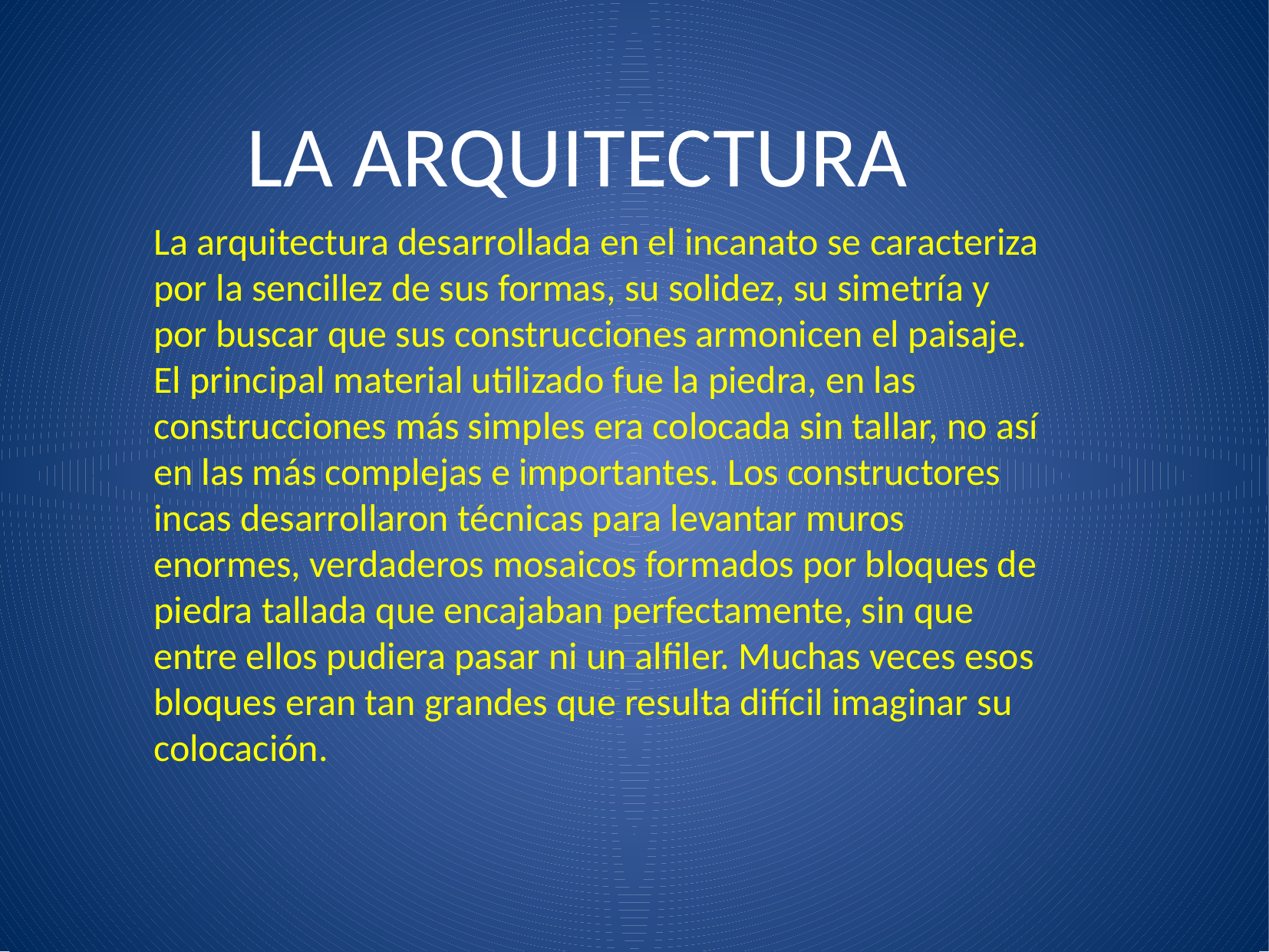

LA ARQUITECTURA
La arquitectura desarrollada en el incanato se caracteriza por la sencillez de sus formas, su solidez, su simetría y por buscar que sus construcciones armonicen el paisaje. El principal material utilizado fue la piedra, en las construcciones más simples era colocada sin tallar, no así en las más complejas e importantes. Los constructores incas desarrollaron técnicas para levantar muros enormes, verdaderos mosaicos formados por bloques de piedra tallada que encajaban perfectamente, sin que entre ellos pudiera pasar ni un alfiler. Muchas veces esos bloques eran tan grandes que resulta difícil imaginar su colocación.